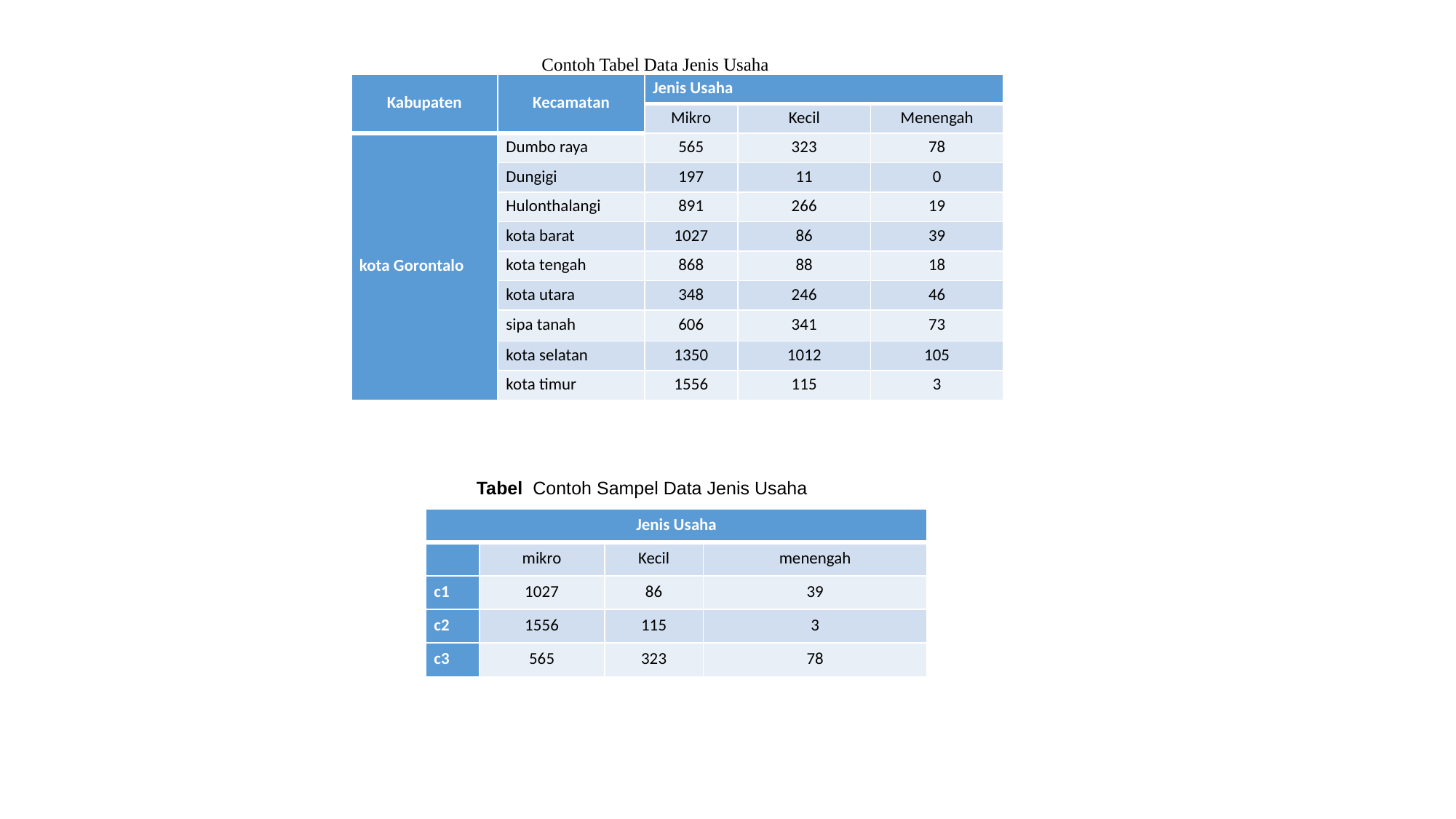

Contoh Tabel Data Jenis Usaha

| Kabupaten | Kecamatan | Jenis Usaha |  |  |
| --- | --- | --- | --- | --- |
|  |  | Mikro | Kecil | Menengah |
| kota Gorontalo | Dumbo raya | 565 | 323 | 78 |
|  | Dungigi | 197 | 11 | 0 |
|  | Hulonthalangi | 891 | 266 | 19 |
|  | kota barat | 1027 | 86 | 39 |
|  | kota tengah | 868 | 88 | 18 |
|  | kota utara | 348 | 246 | 46 |
|  | sipa tanah | 606 | 341 | 73 |
|  | kota selatan | 1350 | 1012 | 105 |
|  | kota timur | 1556 | 115 | 3 |
Tabel  Contoh Sampel Data Jenis Usaha

| Jenis Usaha |  |  |  |
| --- | --- | --- | --- |
|  | mikro | Kecil | menengah |
| c1 | 1027 | 86 | 39 |
| c2 | 1556 | 115 | 3 |
| c3 | 565 | 323 | 78 |